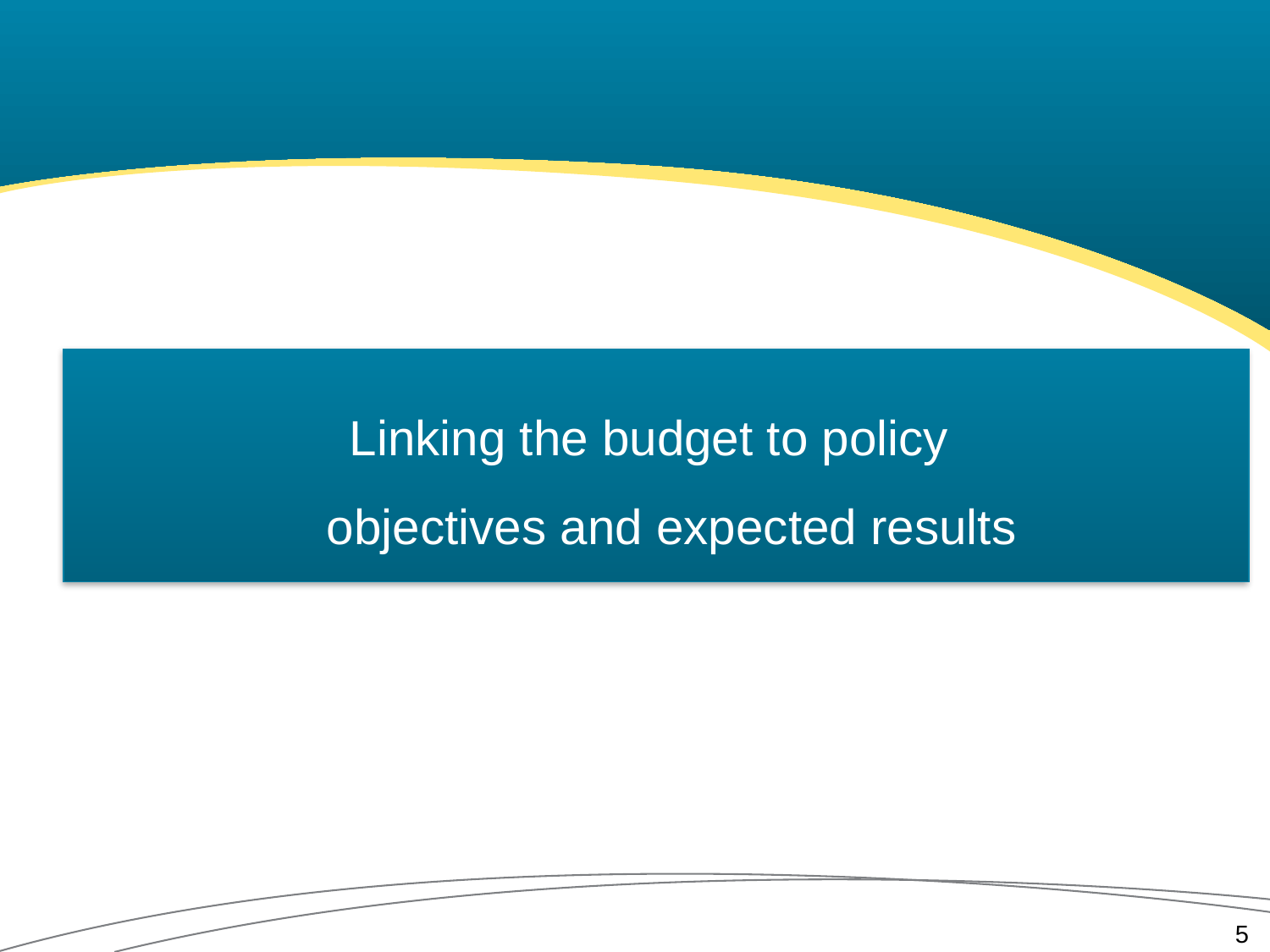

Linking the budget to policy
objectives and expected results
5